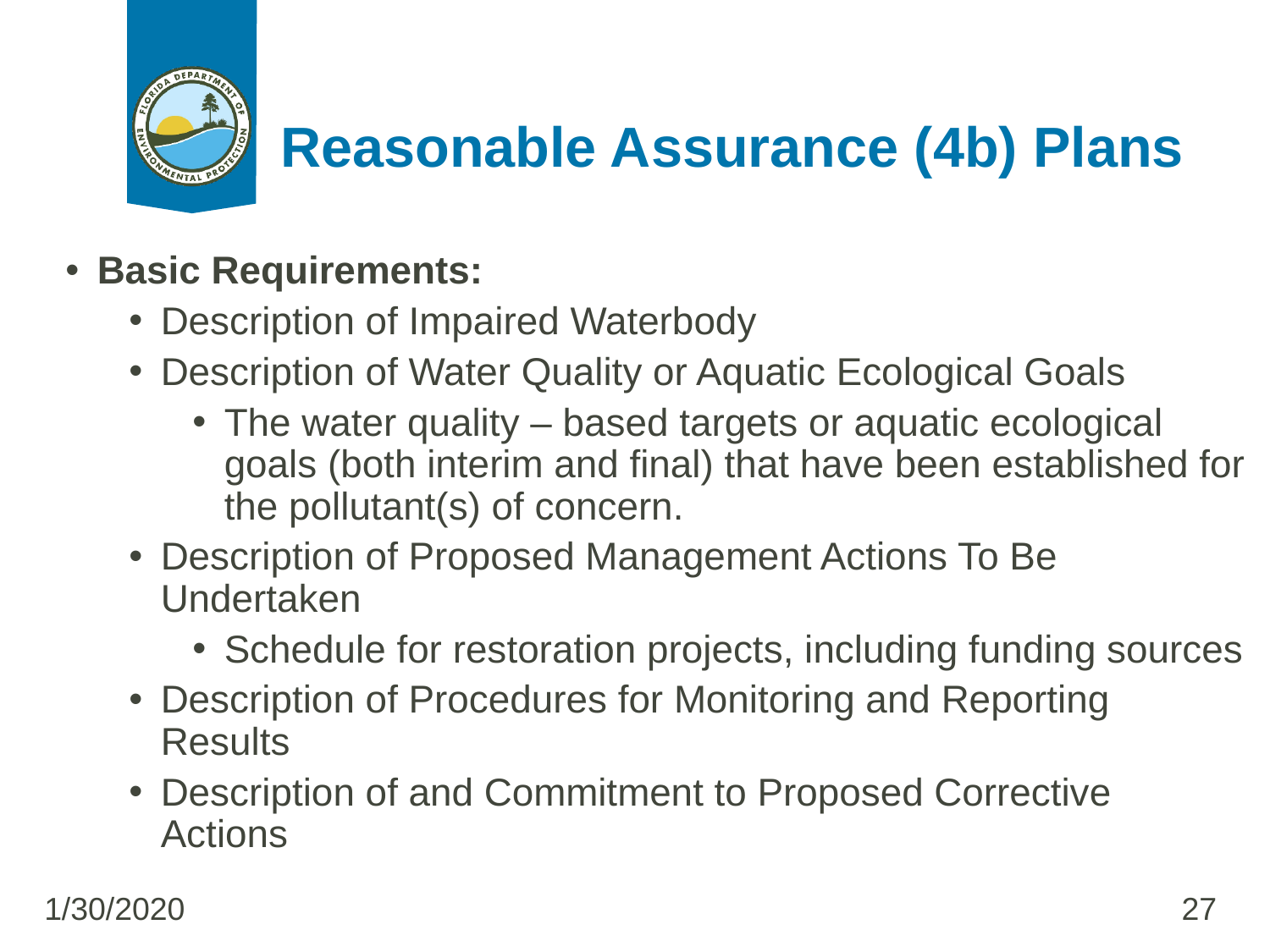

# Reasonable Assurance (4b) Plans
Basic Requirements:
Description of Impaired Waterbody
Description of Water Quality or Aquatic Ecological Goals
The water quality – based targets or aquatic ecological goals (both interim and final) that have been established for the pollutant(s) of concern.
Description of Proposed Management Actions To Be Undertaken
Schedule for restoration projects, including funding sources
Description of Procedures for Monitoring and Reporting Results
Description of and Commitment to Proposed Corrective Actions

1/30/2020